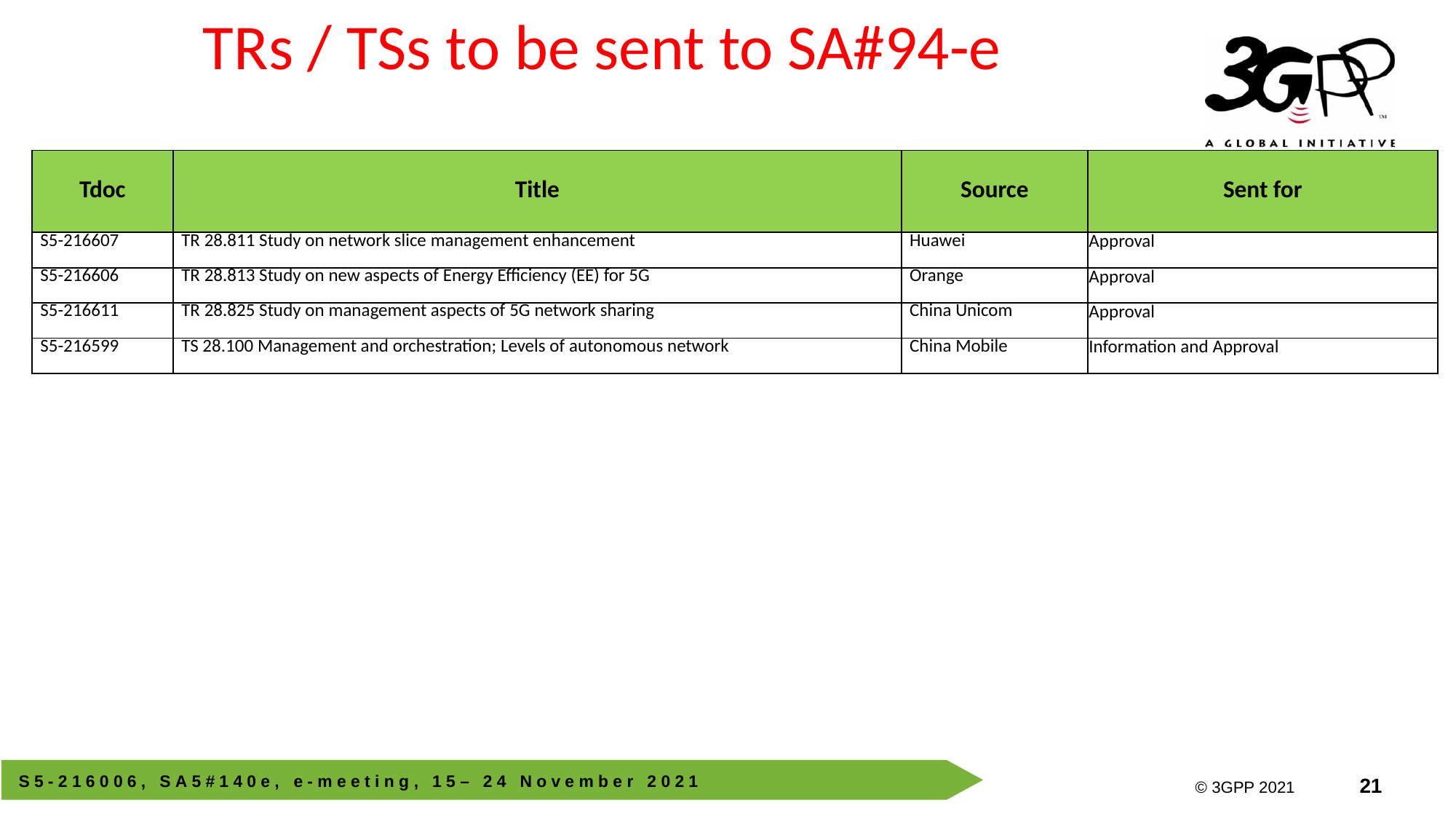

# TRs / TSs to be sent to SA#94-e
| Tdoc | Title | Source | Sent for |
| --- | --- | --- | --- |
| S5-216607 | TR 28.811 Study on network slice management enhancement | Huawei | Approval |
| S5-216606 | TR 28.813 Study on new aspects of Energy Efficiency (EE) for 5G | Orange | Approval |
| S5-216611 | TR 28.825 Study on management aspects of 5G network sharing | China Unicom | Approval |
| S5-216599 | TS 28.100 Management and orchestration; Levels of autonomous network | China Mobile | Information and Approval |